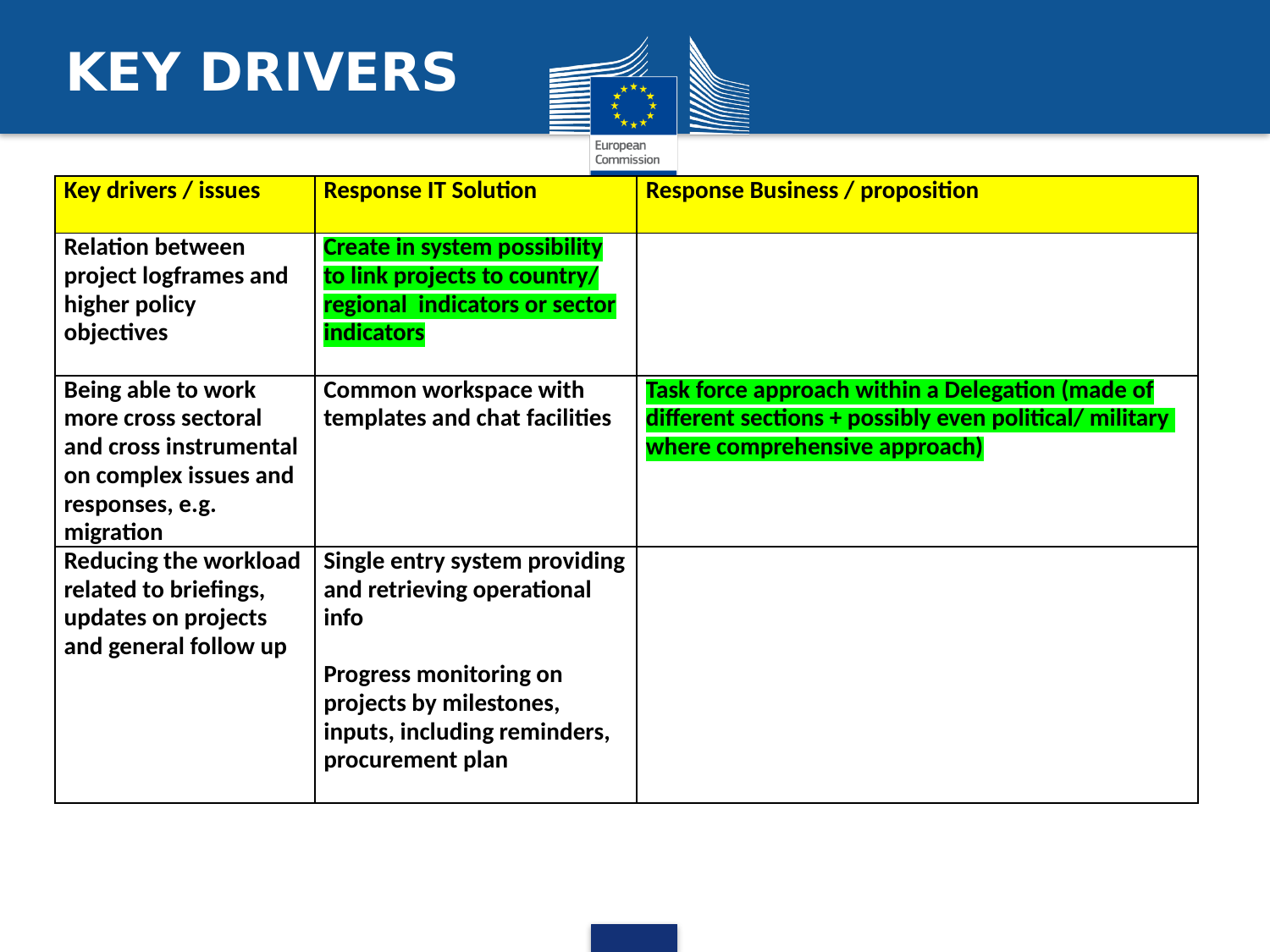

KEY DRIVERS
| Key drivers / issues | Response IT Solution | Response Business / proposition |
| --- | --- | --- |
| Relation between project logframes and higher policy objectives | Create in system possibility to link projects to country/ regional indicators or sector indicators |  |
| Being able to work more cross sectoral and cross instrumental on complex issues and responses, e.g. migration | Common workspace with templates and chat facilities | Task force approach within a Delegation (made of different sections + possibly even political/ military where comprehensive approach) |
| Reducing the workload related to briefings, updates on projects and general follow up | Single entry system providing and retrieving operational info   Progress monitoring on projects by milestones, inputs, including reminders, procurement plan |  |
#